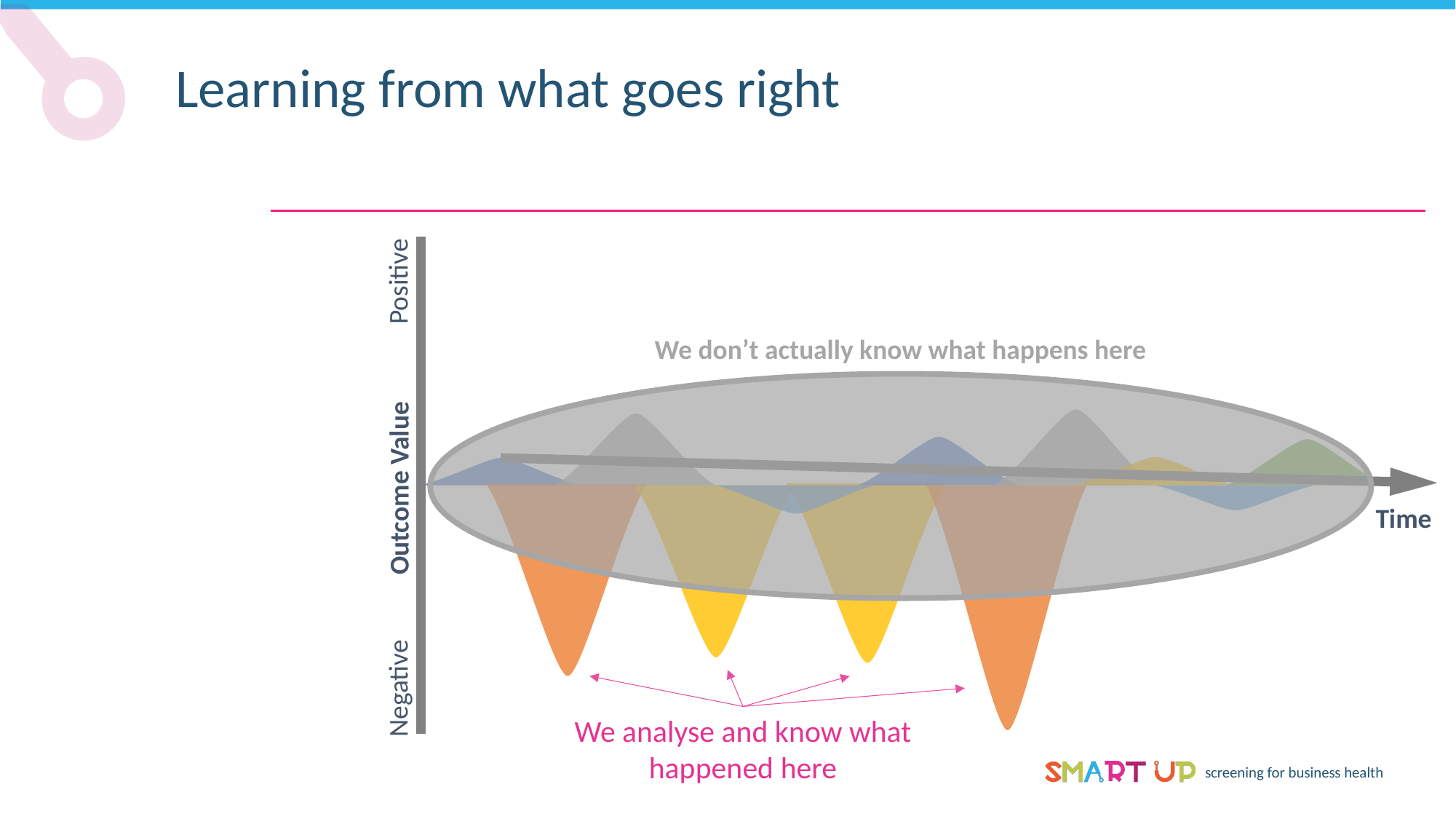

Learning from what goes right
Positive
We don’t actually know what happens here

Outcome Value

Time
Negative
We analyse and know what
happened here